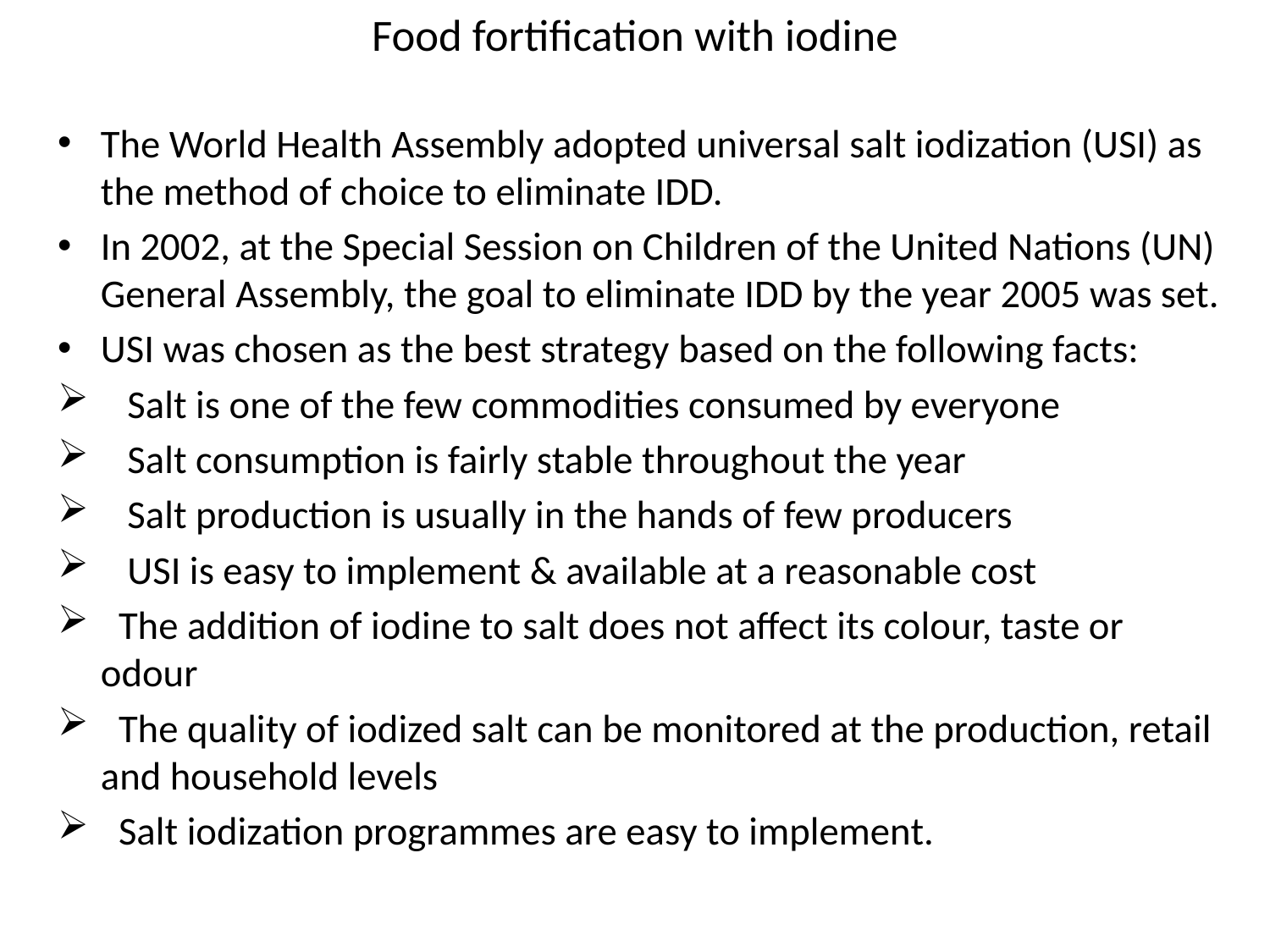

# Food fortification with iodine

The World Health Assembly adopted universal salt iodization (USI) as the method of choice to eliminate IDD.
In 2002, at the Special Session on Children of the United Nations (UN) General Assembly, the goal to eliminate IDD by the year 2005 was set.
USI was chosen as the best strategy based on the following facts:
   Salt is one of the few commodities consumed by everyone
   Salt consumption is fairly stable throughout the year
   Salt production is usually in the hands of few producers
   USI is easy to implement & available at a reasonable cost
  The addition of iodine to salt does not affect its colour, taste or odour
  The quality of iodized salt can be monitored at the production, retail and household levels
  Salt iodization programmes are easy to implement.